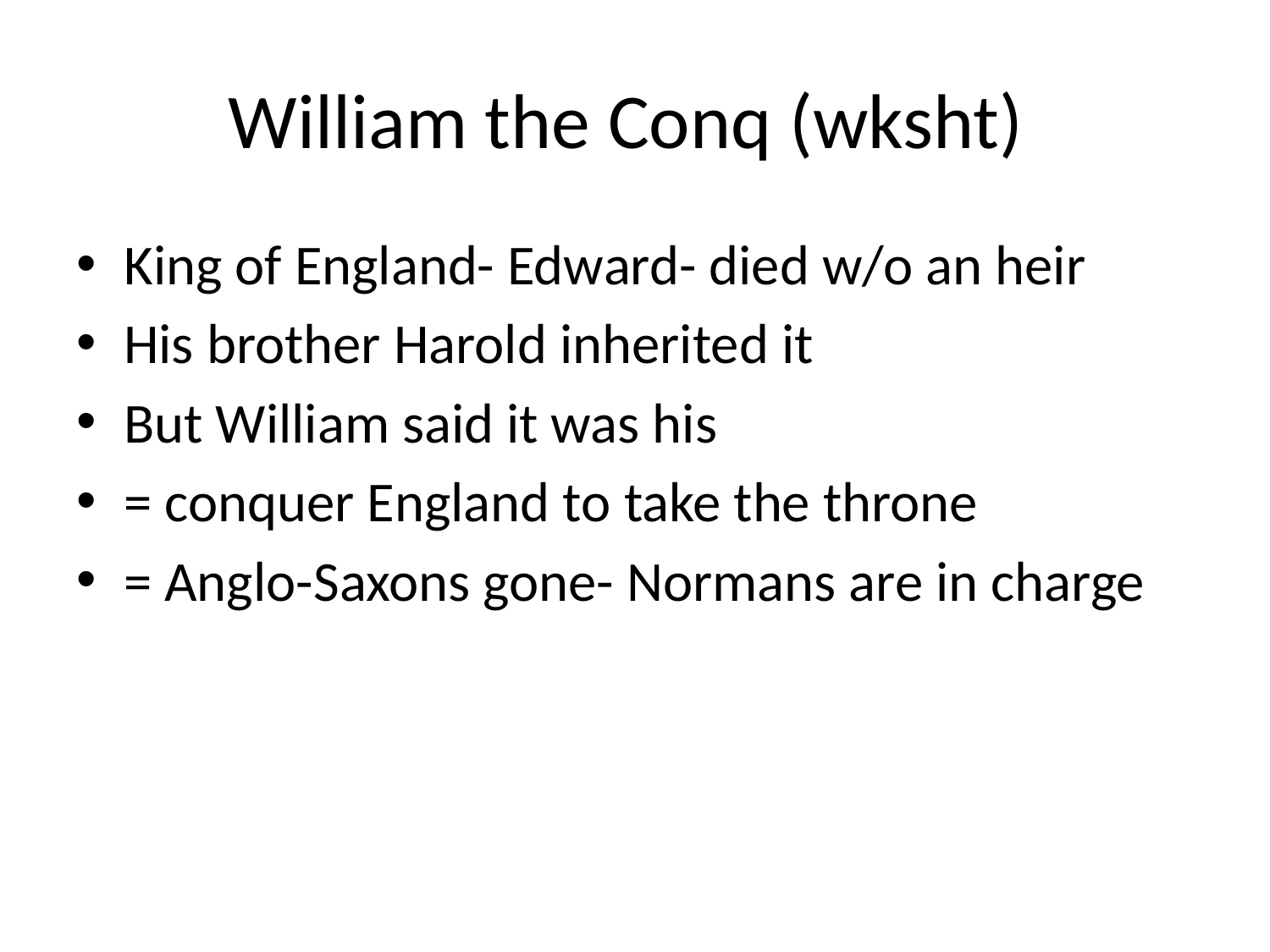

# William the Conq (wksht)
King of England- Edward- died w/o an heir
His brother Harold inherited it
But William said it was his
= conquer England to take the throne
= Anglo-Saxons gone- Normans are in charge